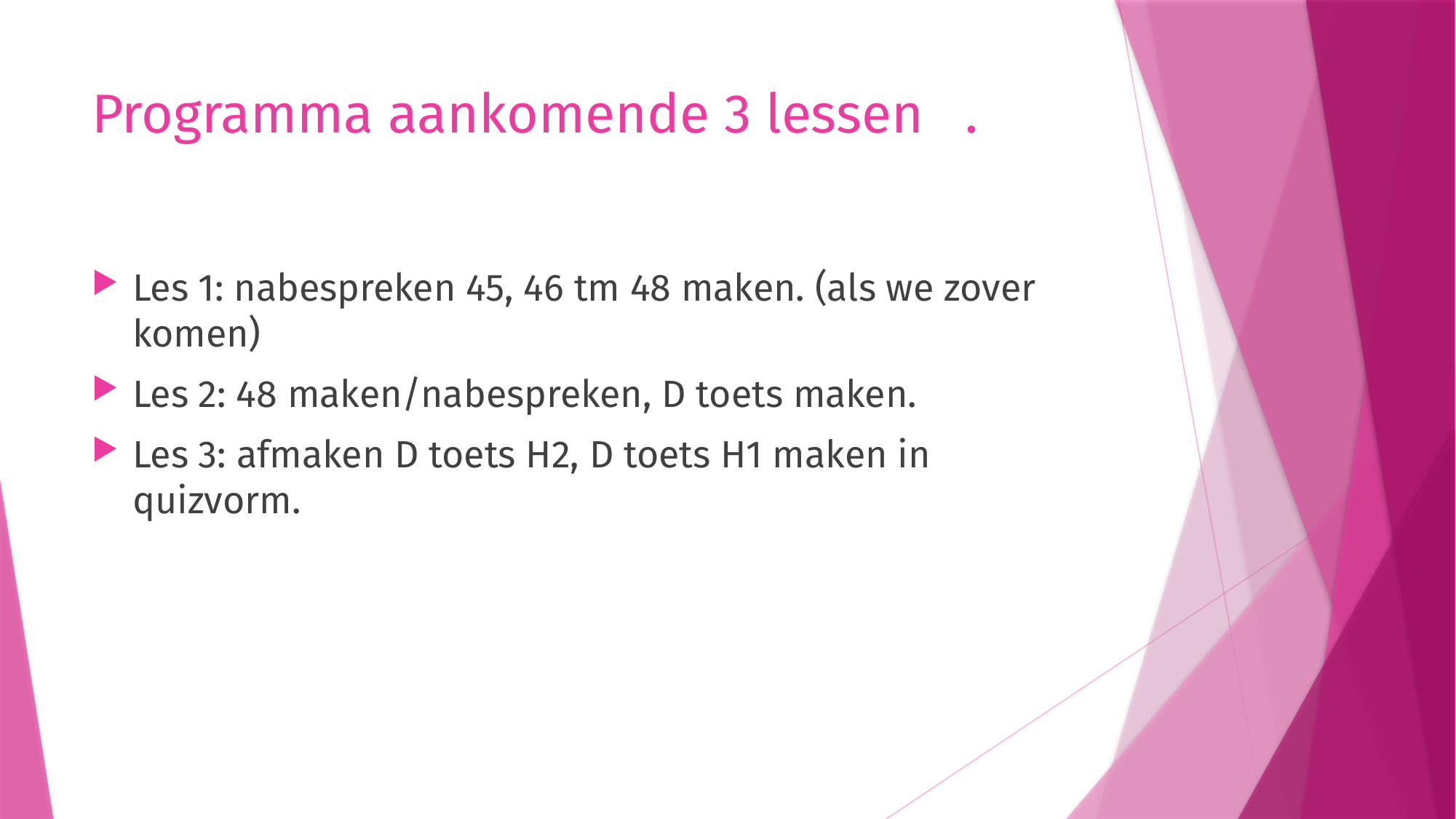

# Programma aankomende 3 lessen	.
Les 1: nabespreken 45, 46 tm 48 maken. (als we zover komen)
Les 2: 48 maken/nabespreken, D toets maken.
Les 3: afmaken D toets H2, D toets H1 maken in quizvorm.